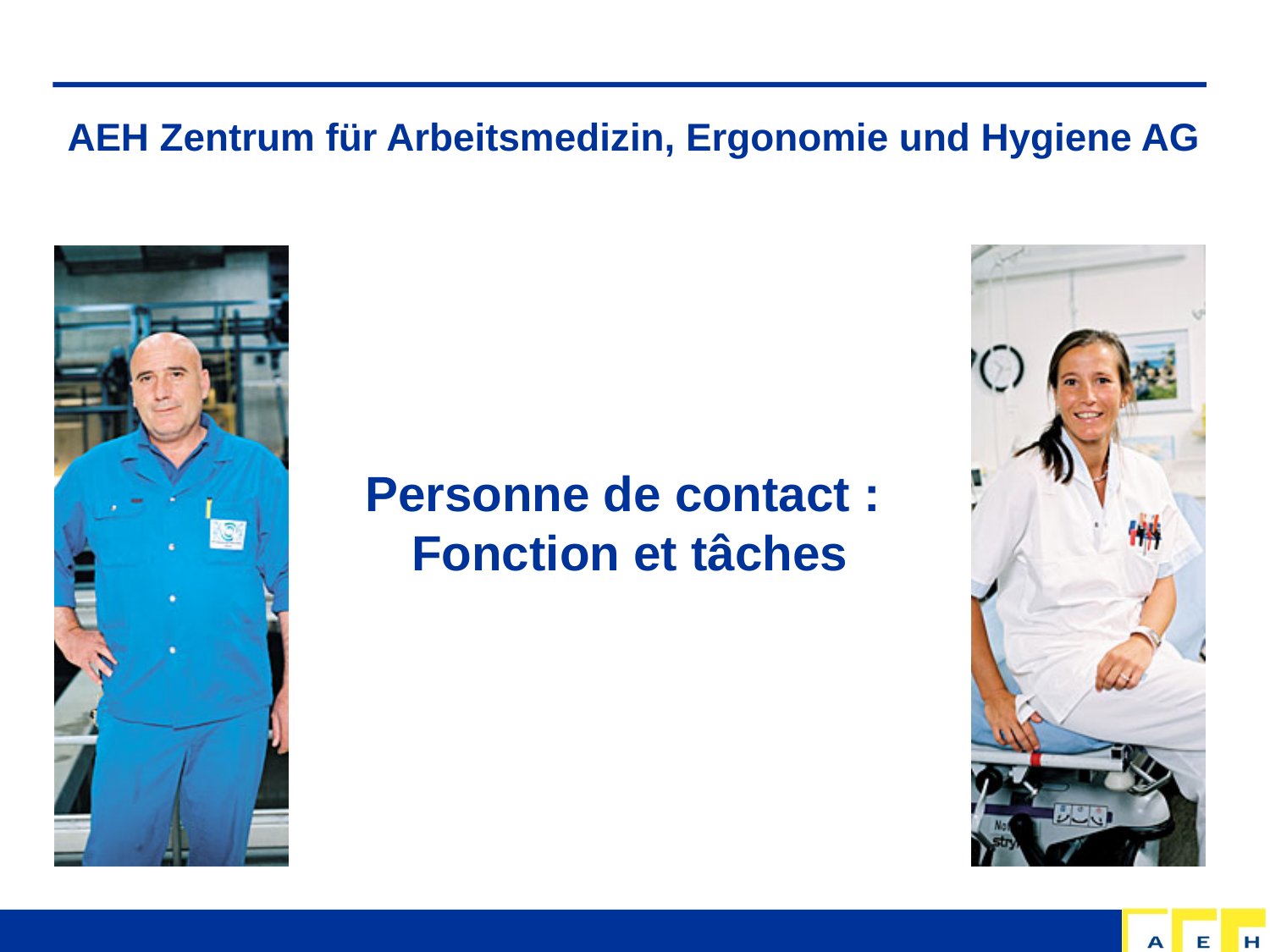

Personne de contact :
Fonction et tâches